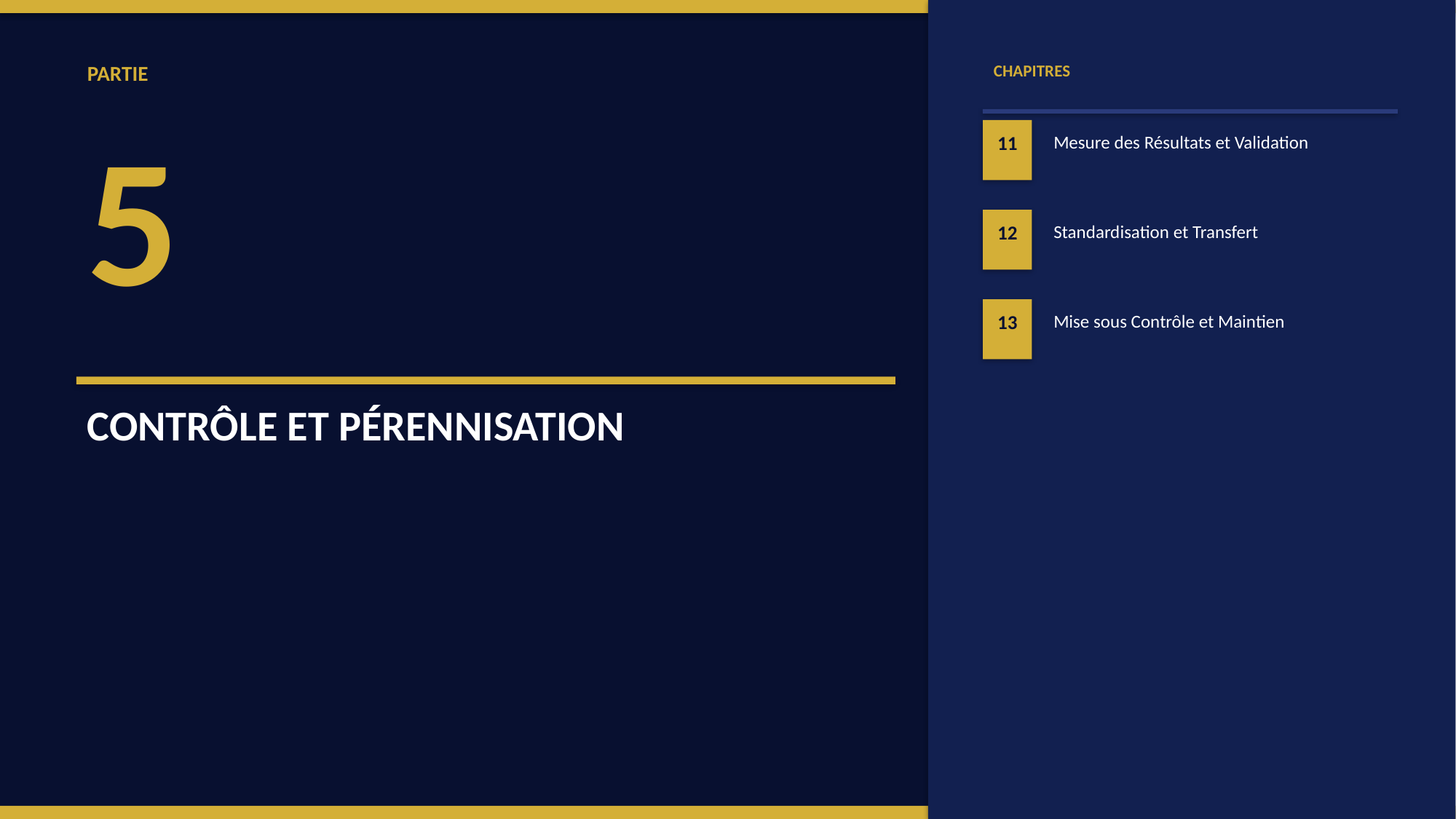

PARTIE
CHAPITRES
5

11
Mesure des Résultats et Validation

12
Standardisation et Transfert

13
Mise sous Contrôle et Maintien

CONTRÔLE ET PÉRENNISATION